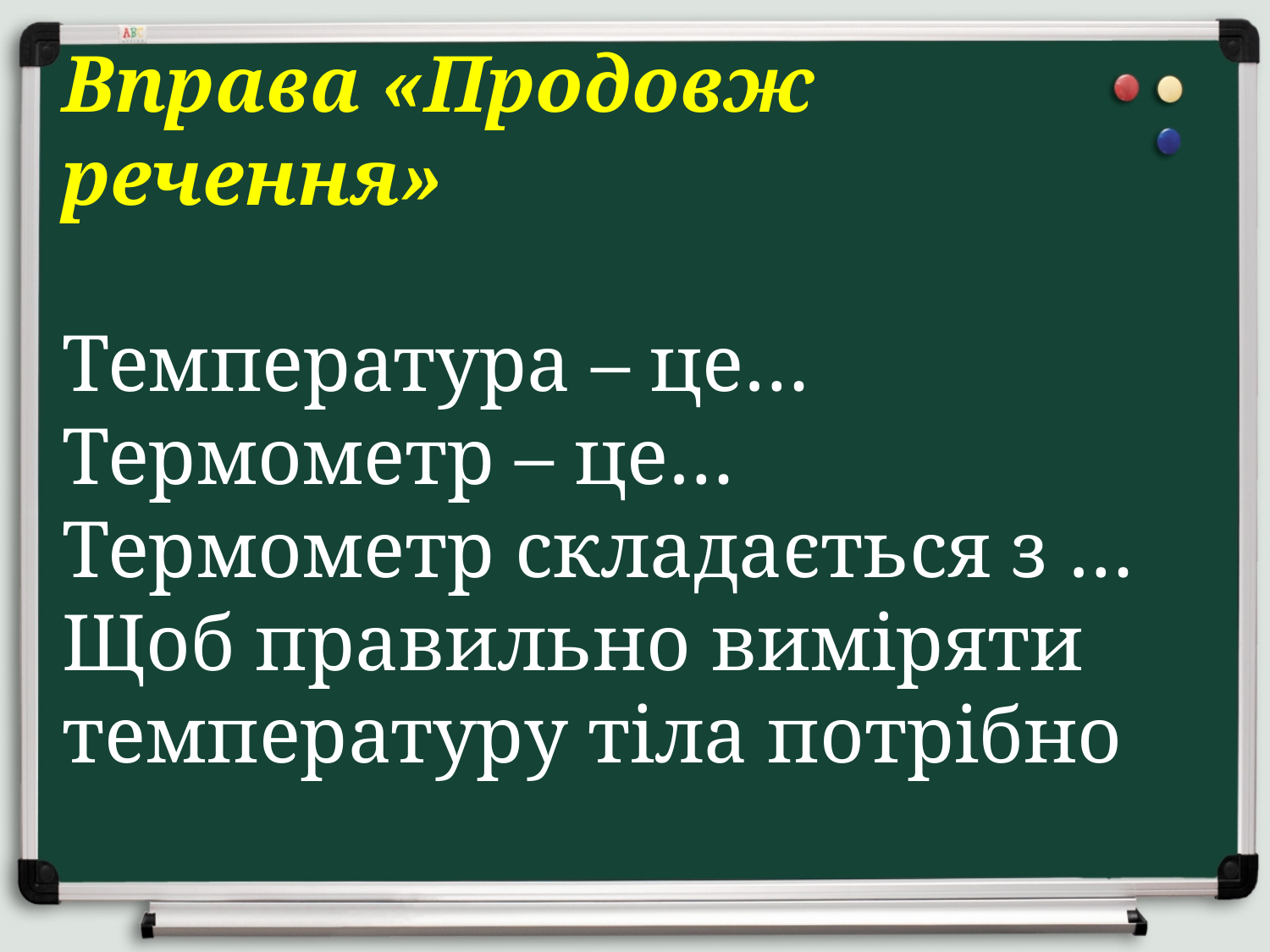

# Вправа «Продовж речення» Температура – це… Термометр – це… Термометр складається з … Щоб правильно виміряти температуру тіла потрібно